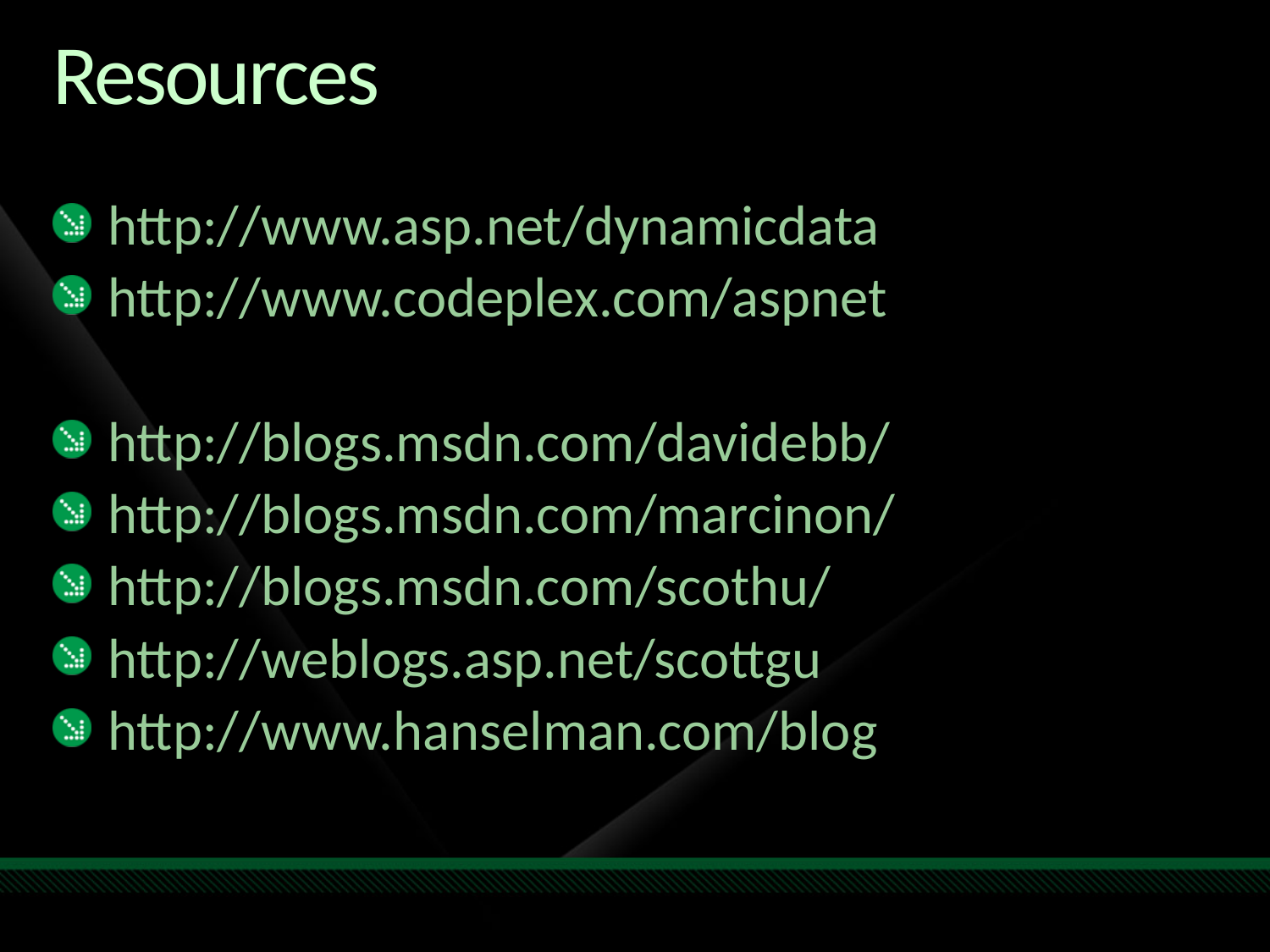

# Resources
http://www.asp.net/dynamicdata
http://www.codeplex.com/aspnet

http://blogs.msdn.com/davidebb/
http://blogs.msdn.com/marcinon/
http://blogs.msdn.com/scothu/
http://weblogs.asp.net/scottgu
http://www.hanselman.com/blog